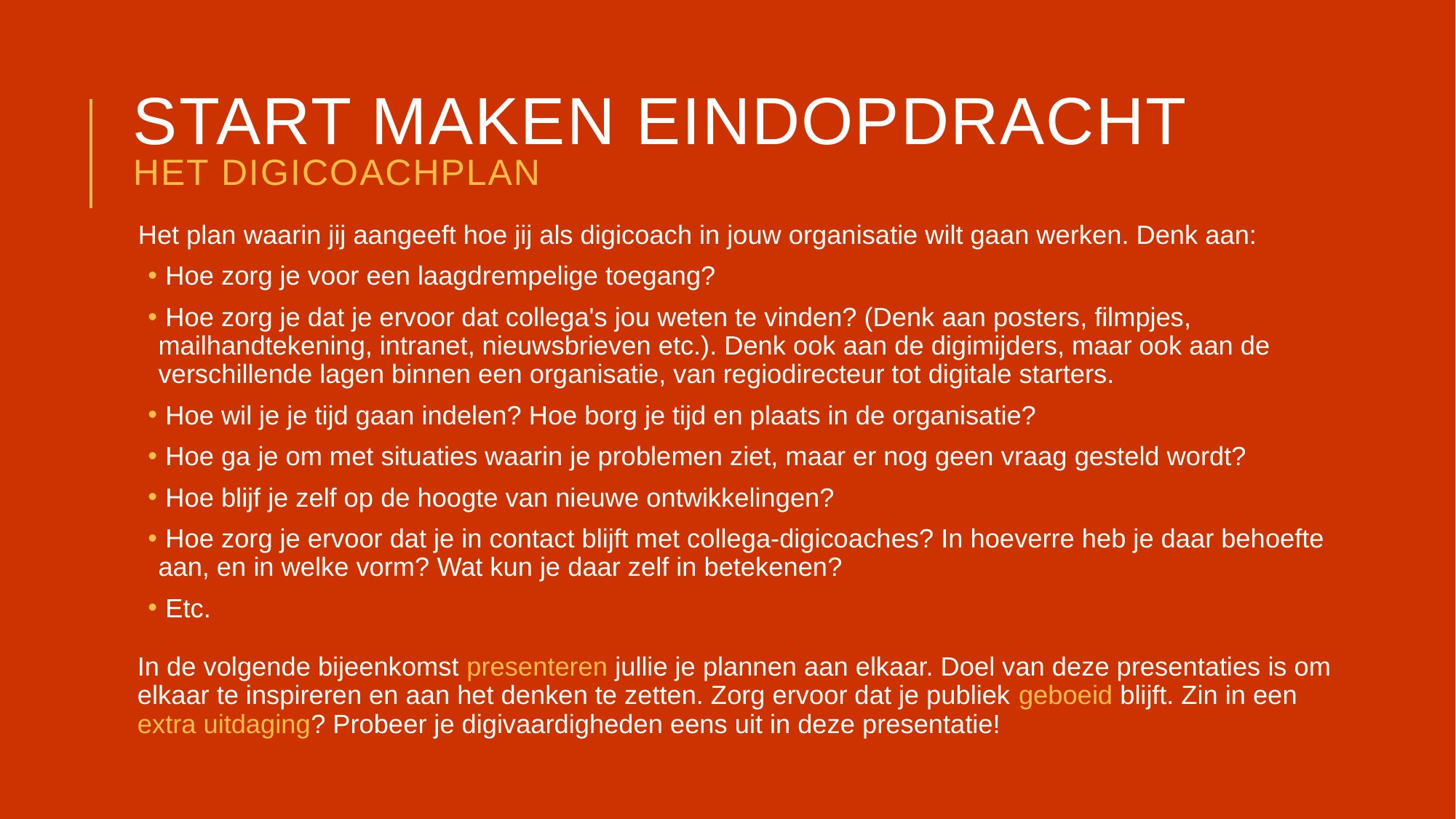

# Start maken eindopdracht Het digicoachplan
Het plan waarin jij aangeeft hoe jij als digicoach in jouw organisatie wilt gaan werken. Denk aan:
 Hoe zorg je voor een laagdrempelige toegang?
 Hoe zorg je dat je ervoor dat collega's jou weten te vinden? (Denk aan posters, filmpjes, mailhandtekening, intranet, nieuwsbrieven etc.). Denk ook aan de digimijders, maar ook aan de verschillende lagen binnen een organisatie, van regiodirecteur tot digitale starters.
 Hoe wil je je tijd gaan indelen? Hoe borg je tijd en plaats in de organisatie?
 Hoe ga je om met situaties waarin je problemen ziet, maar er nog geen vraag gesteld wordt?
 Hoe blijf je zelf op de hoogte van nieuwe ontwikkelingen?
 Hoe zorg je ervoor dat je in contact blijft met collega-digicoaches? In hoeverre heb je daar behoefte aan, en in welke vorm? Wat kun je daar zelf in betekenen?
 Etc.

In de volgende bijeenkomst presenteren jullie je plannen aan elkaar. Doel van deze presentaties is om elkaar te inspireren en aan het denken te zetten. Zorg ervoor dat je publiek geboeid blijft. Zin in een extra uitdaging? Probeer je digivaardigheden eens uit in deze presentatie!